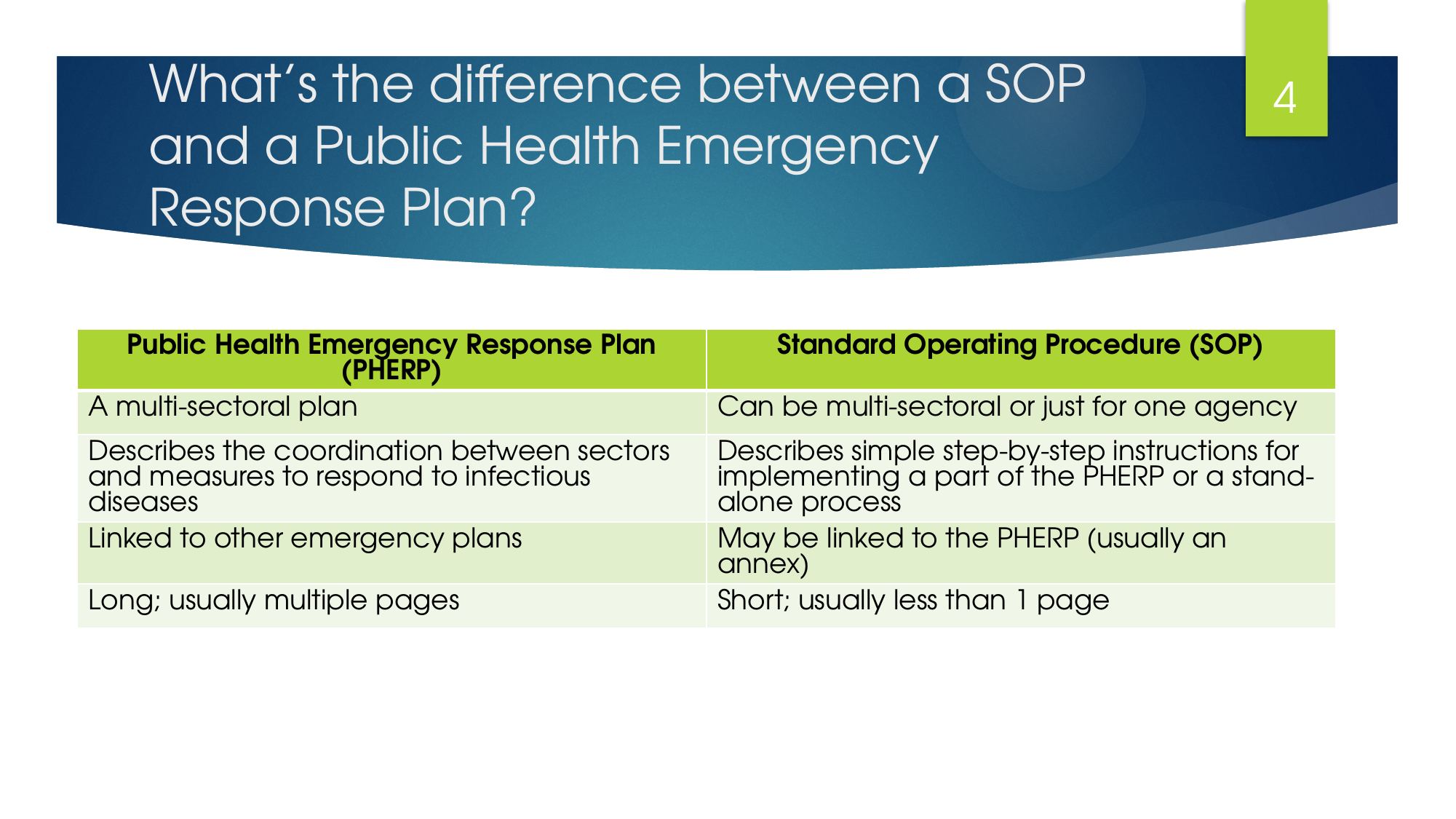

4
# What’s the difference between a SOP and a Public Health Emergency Response Plan?
| Public Health Emergency Response Plan (PHERP) | Standard Operating Procedure (SOP) |
| --- | --- |
| A multi-sectoral plan | Can be multi-sectoral or just for one agency |
| Describes the coordination between sectors and measures to respond to infectious diseases | Describes simple step-by-step instructions for implementing a part of the PHERP or a stand-alone process |
| Linked to other emergency plans | May be linked to the PHERP (usually an annex) |
| Long; usually multiple pages | Short; usually less than 1 page |